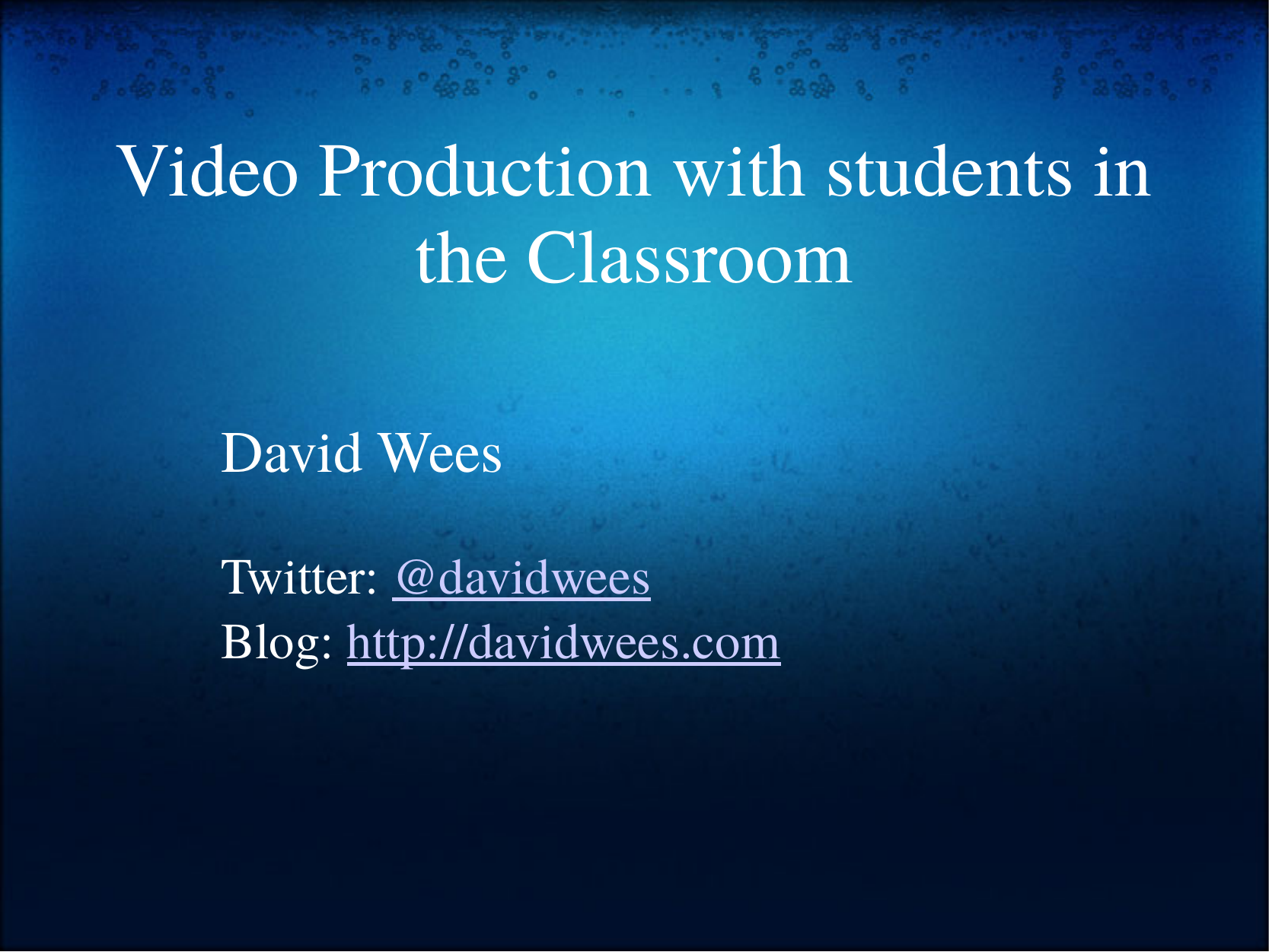

# Video Production with students in the Classroom
David Wees

Twitter: @davidwees
Blog: http://davidwees.com